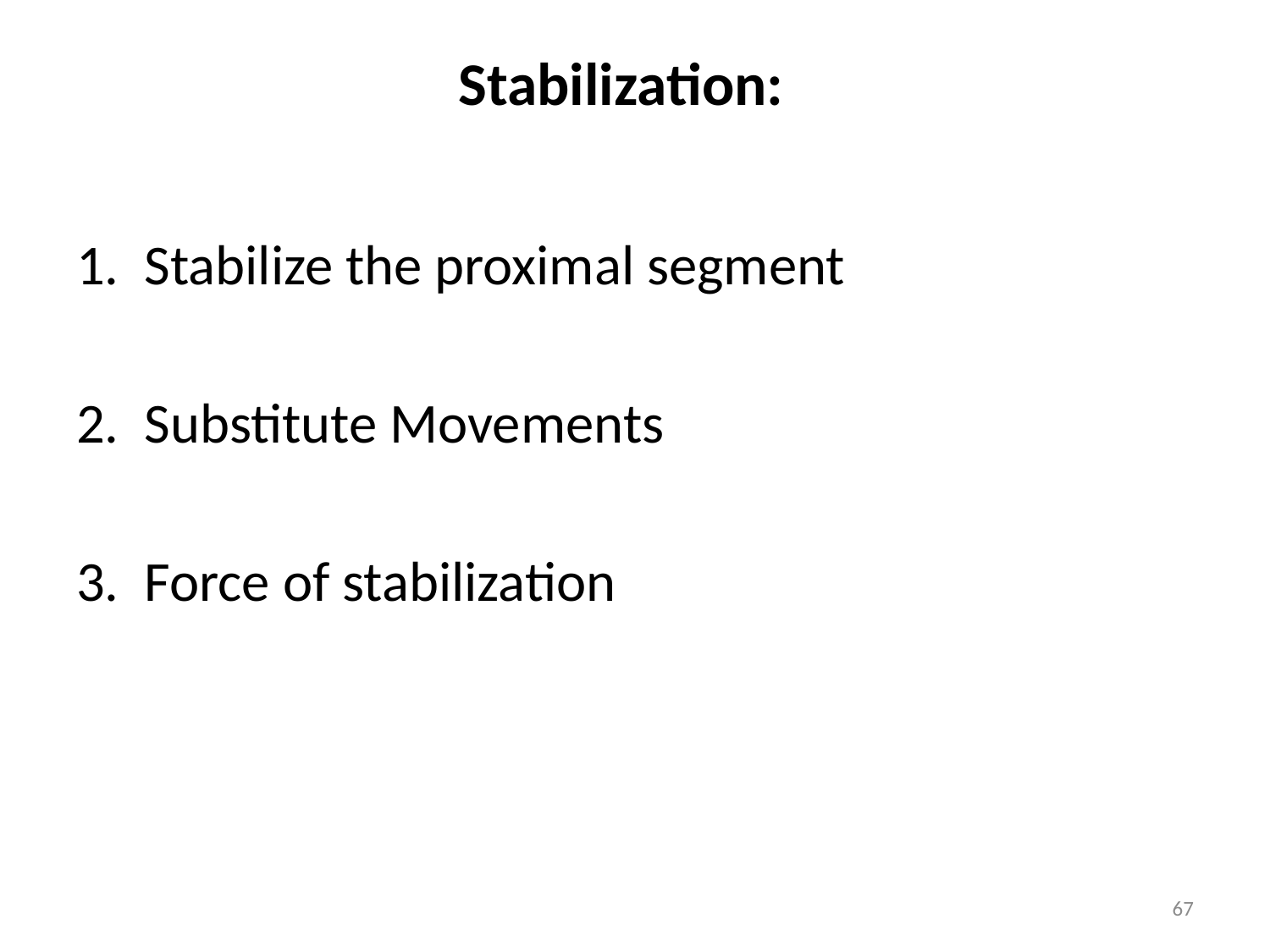

# Stabilization:
1.  Stabilize the proximal segment

2.  Substitute Movements

3.  Force of stabilization
67